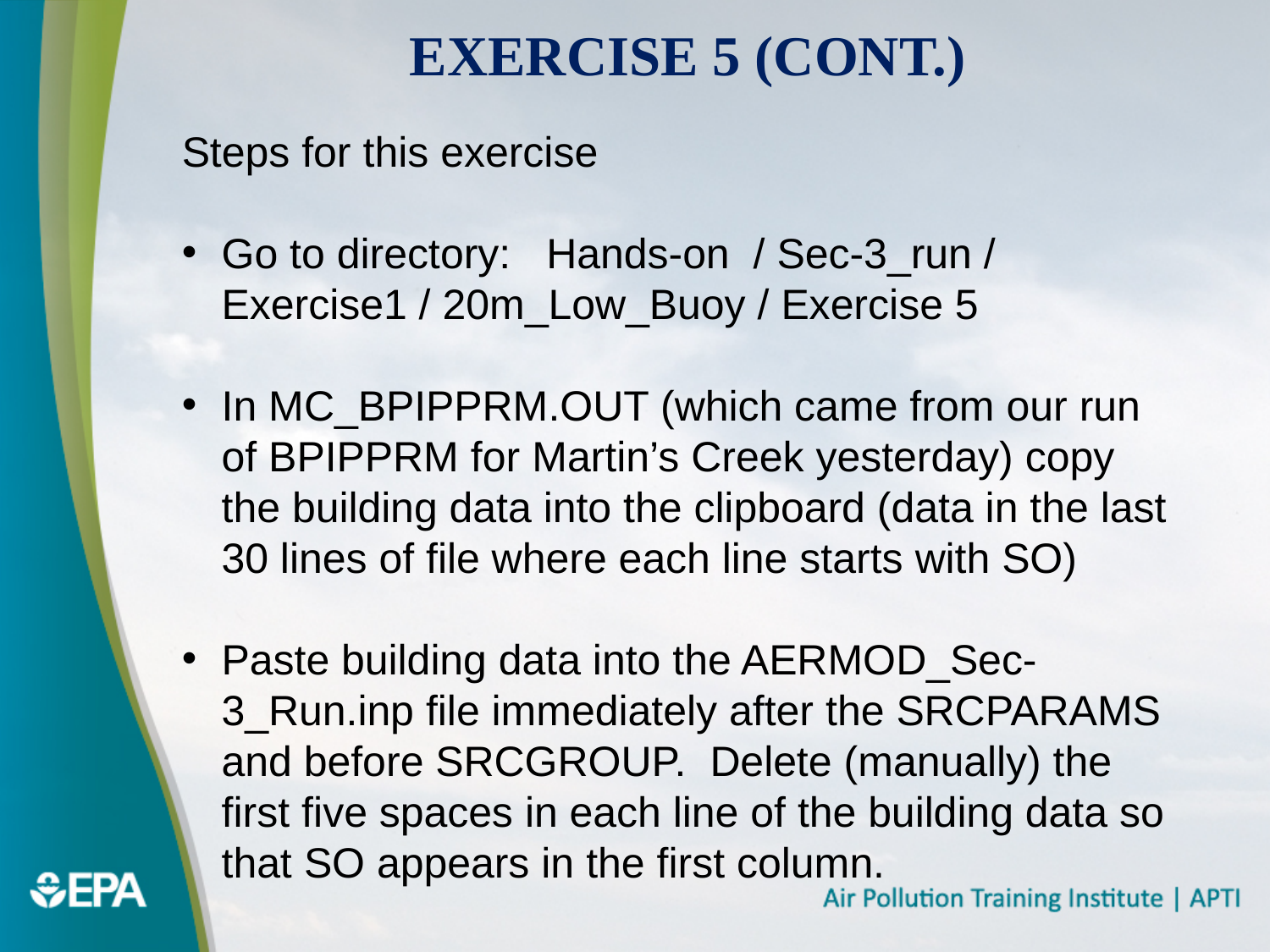

# Exercise 5 (cont.)
Steps for this exercise

Go to directory:   Hands-on  / Sec-3_run / Exercise1 / 20m_Low_Buoy / Exercise 5

In MC_BPIPPRM.OUT (which came from our run of BPIPPRM for Martin’s Creek yesterday) copy the building data into the clipboard (data in the last 30 lines of file where each line starts with SO)

Paste building data into the AERMOD_Sec-3_Run.inp file immediately after the SRCPARAMS and before SRCGROUP.  Delete (manually) the first five spaces in each line of the building data so that SO appears in the first column.